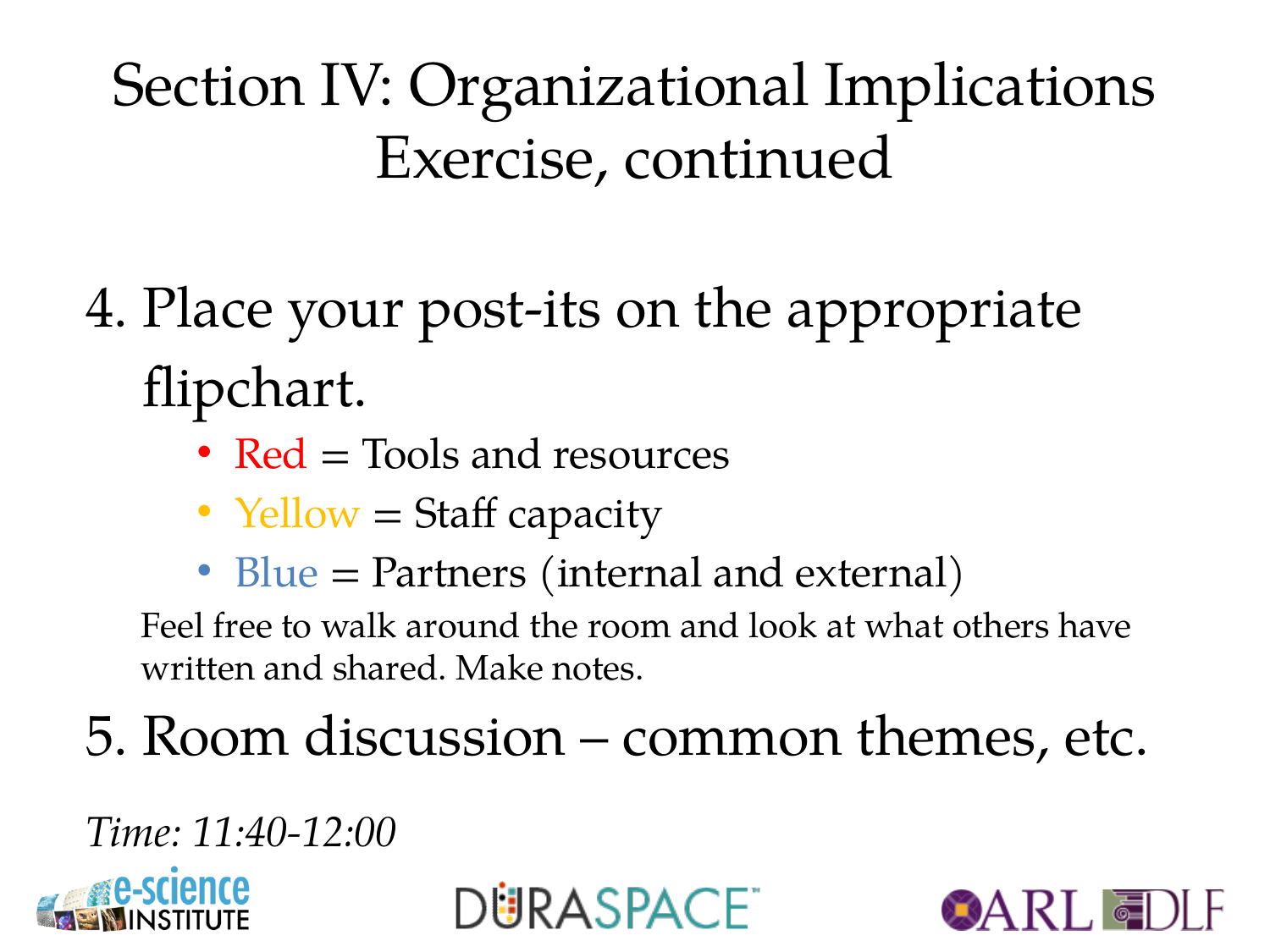

# Section IV: Organizational Implications Exercise, continued
4. Place your post-its on the appropriate
    flipchart.
Red = Tools and resources
Yellow = Staff capacity
Blue = Partners (internal and external)
Feel free to walk around the room and look at what others have written and shared. Make notes.
5. Room discussion – common themes, etc.

Time: 11:40-12:00